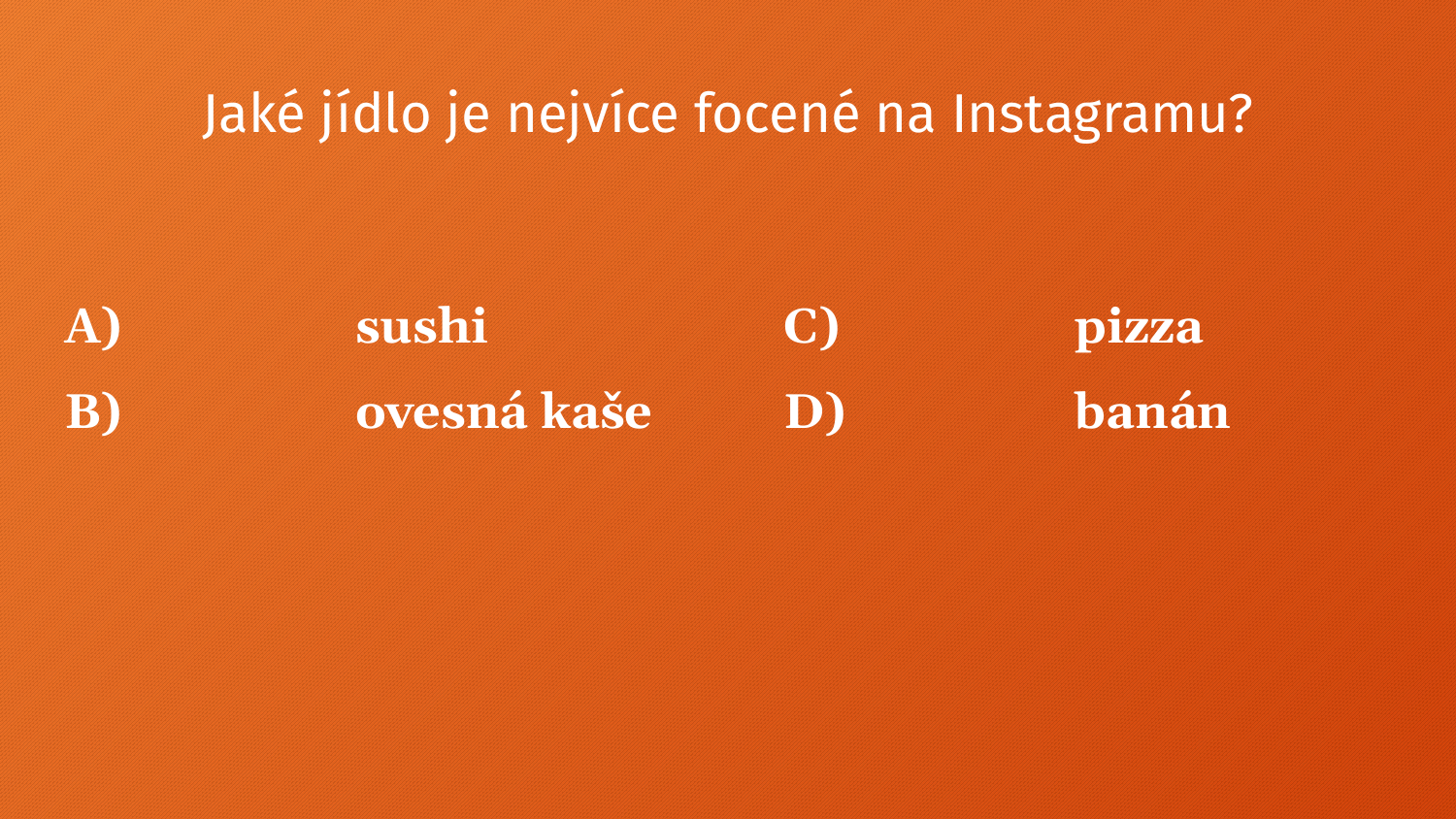

# Jaké jídlo je nejvíce focené na Instagramu?

A)		sushi
B)		ovesná kaše

C)		pizza
D)		banán